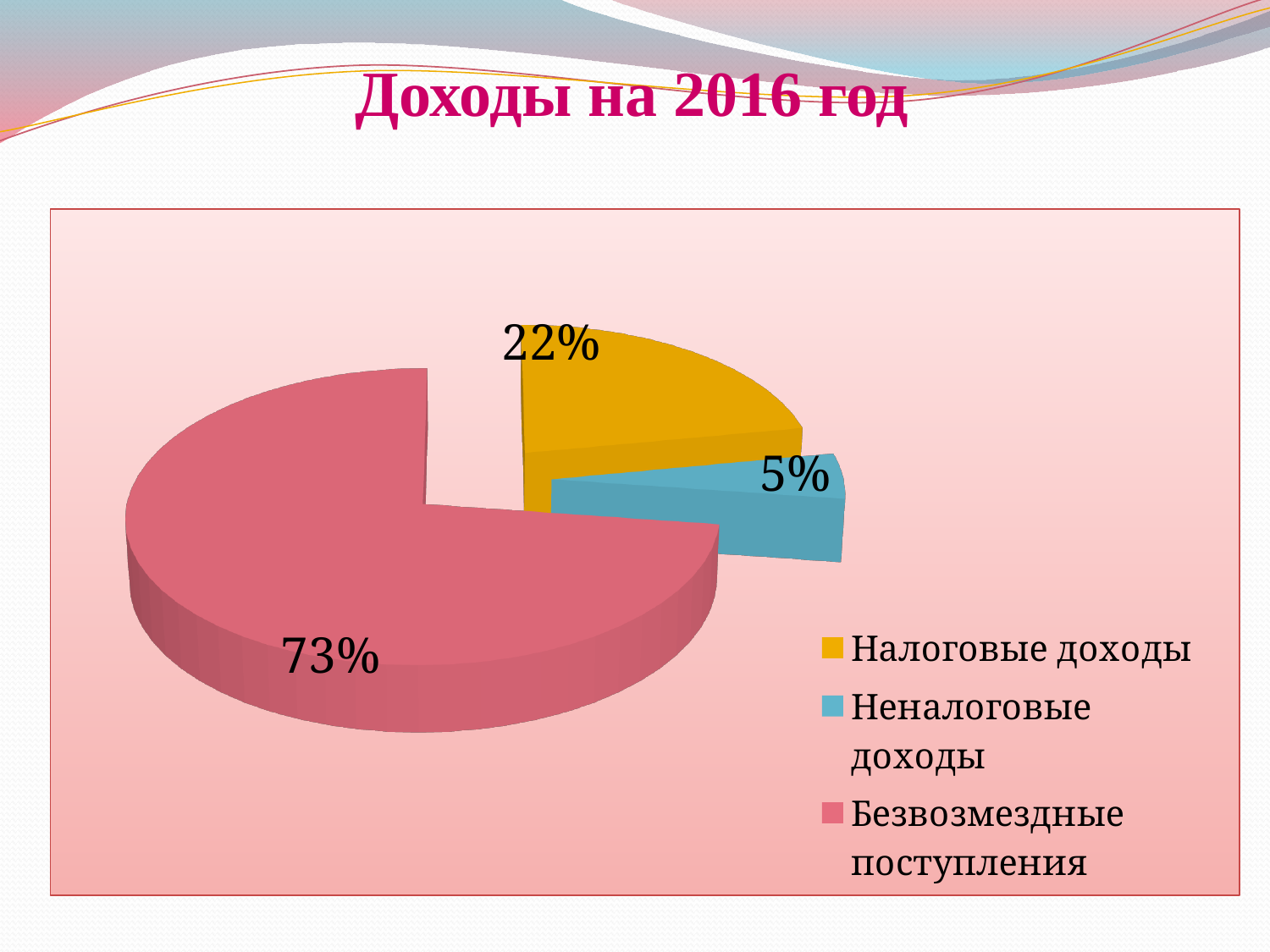

# Доходы на 2016 год

[unsupported chart]